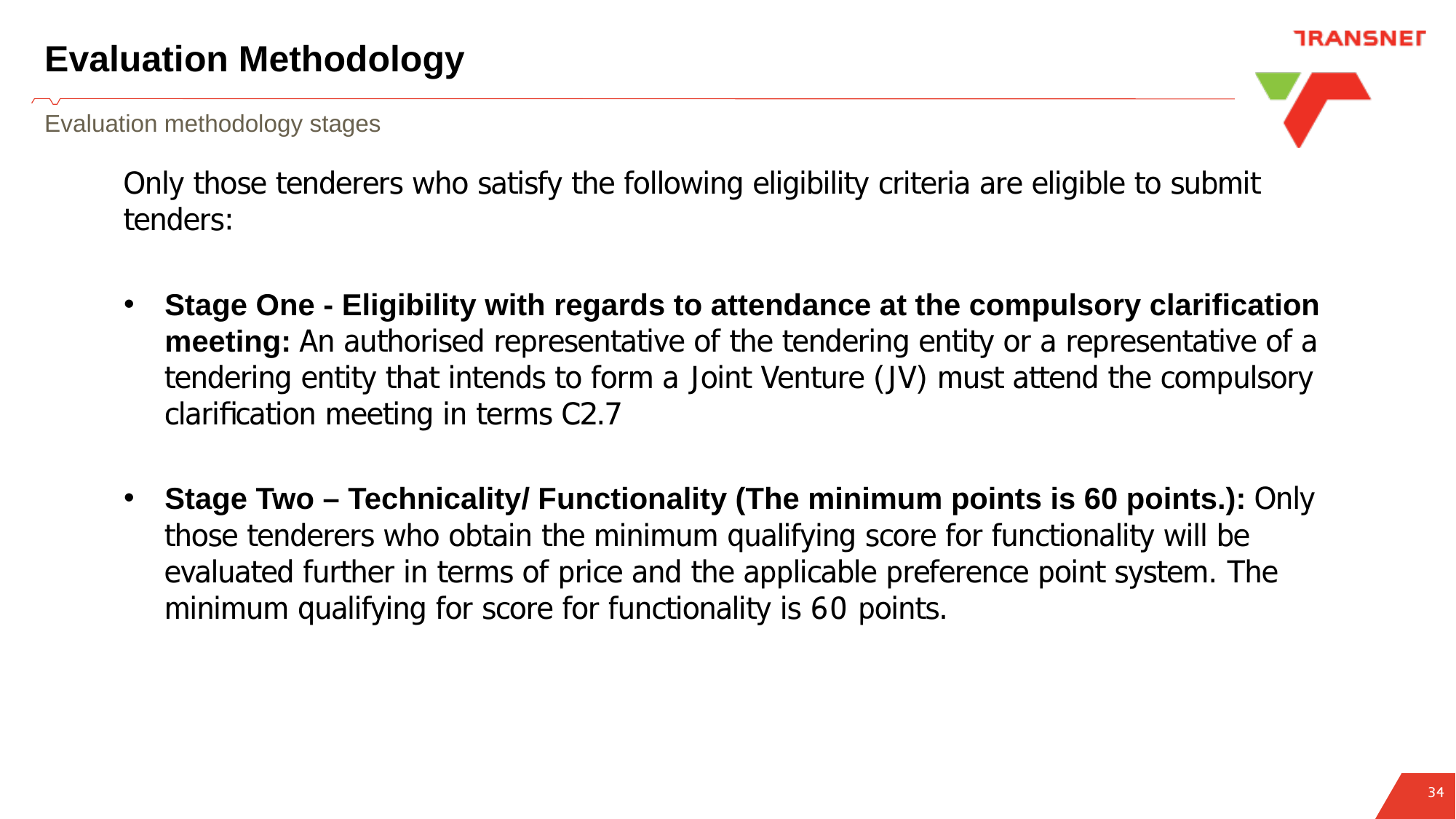

Evaluation Criteria: Functionality
# Evaluation Methodology
Evaluation methodology stages
Only those tenderers who satisfy the following eligibility criteria are eligible to submit tenders:

Stage One - Eligibility with regards to attendance at the compulsory clarification meeting: An authorised representative of the tendering entity or a representative of a tendering entity that intends to form a Joint Venture (JV) must attend the compulsory clarification meeting in terms C2.7

Stage Two – Technicality/ Functionality (The minimum points is 60 points.): Only those tenderers who obtain the minimum qualifying score for functionality will be evaluated further in terms of price and the applicable preference point system. The minimum qualifying for score for functionality is 60 points.